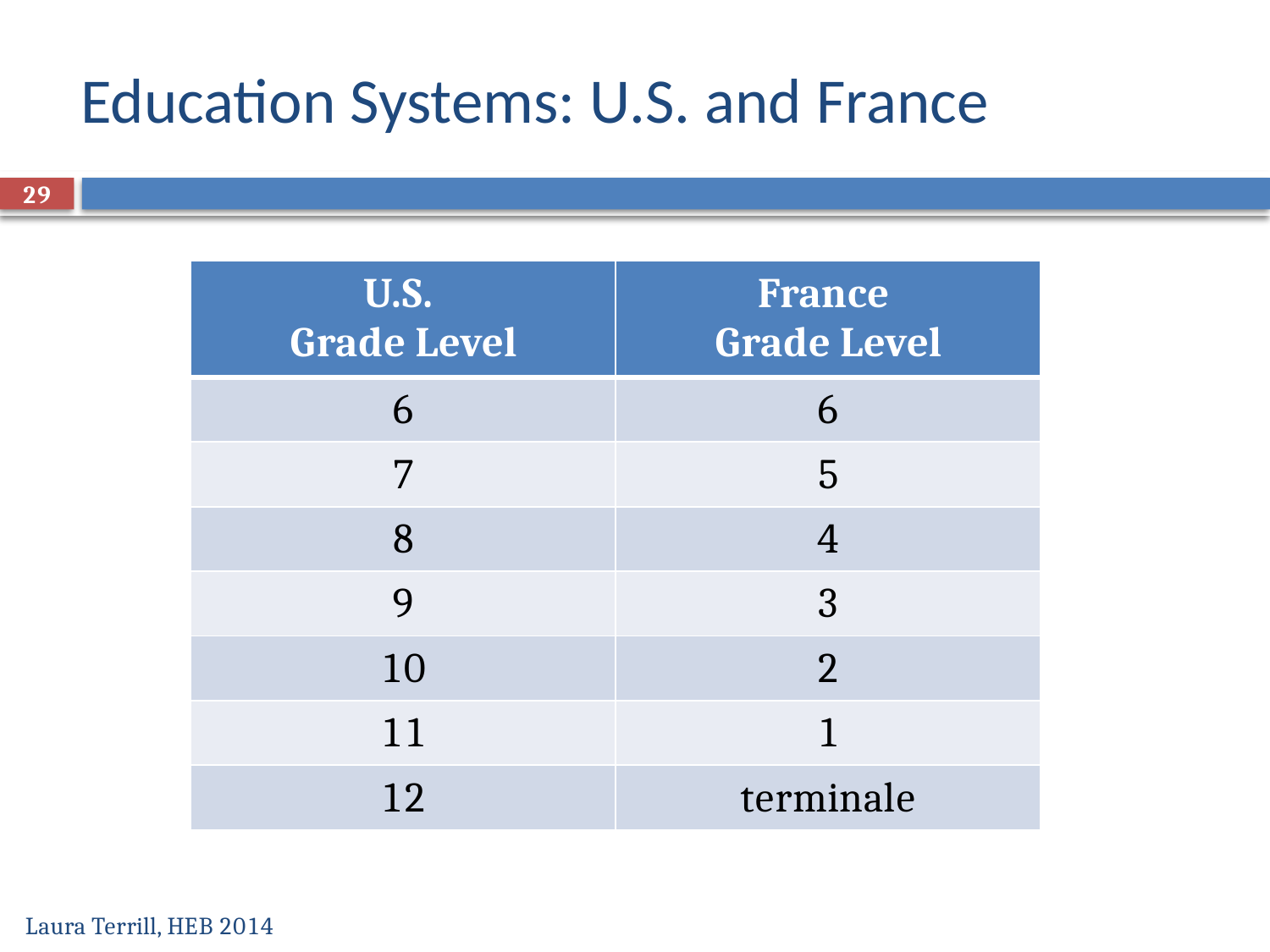

# Education Systems: U.S. and France
29
| U.S. Grade Level | France Grade Level |
| --- | --- |
| 6 | 6 |
| 7 | 5 |
| 8 | 4 |
| 9 | 3 |
| 10 | 2 |
| 11 | 1 |
| 12 | terminale |
Laura Terrill, HEB 2014